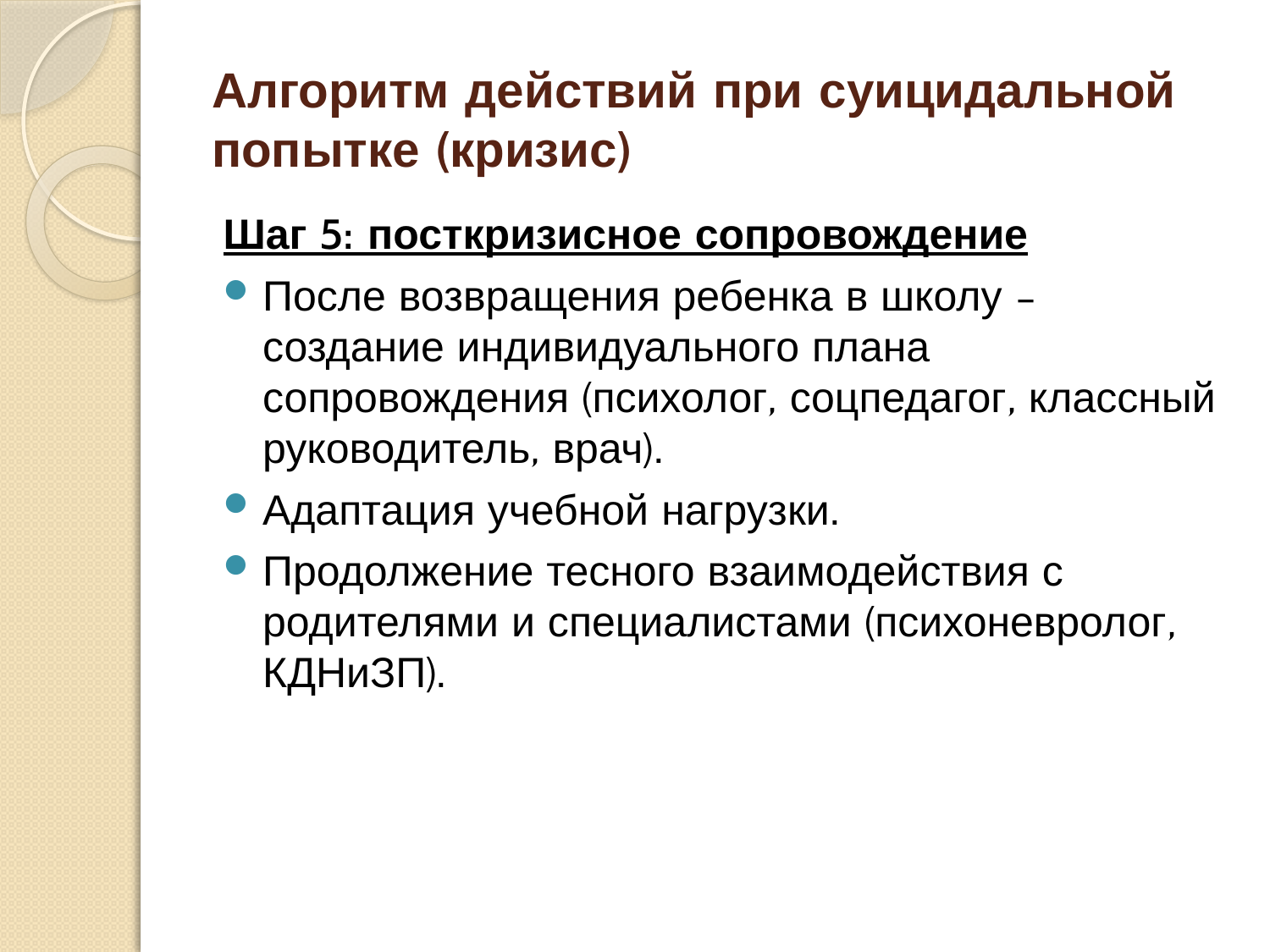

# Алгоритм действий при суицидальной попытке (кризис)
Шаг 5: посткризисное сопровождение
После возвращения ребенка в школу – создание индивидуального плана сопровождения (психолог, соцпедагог, классный руководитель, врач).
Адаптация учебной нагрузки.
Продолжение тесного взаимодействия с родителями и специалистами (психоневролог, КДНиЗП).